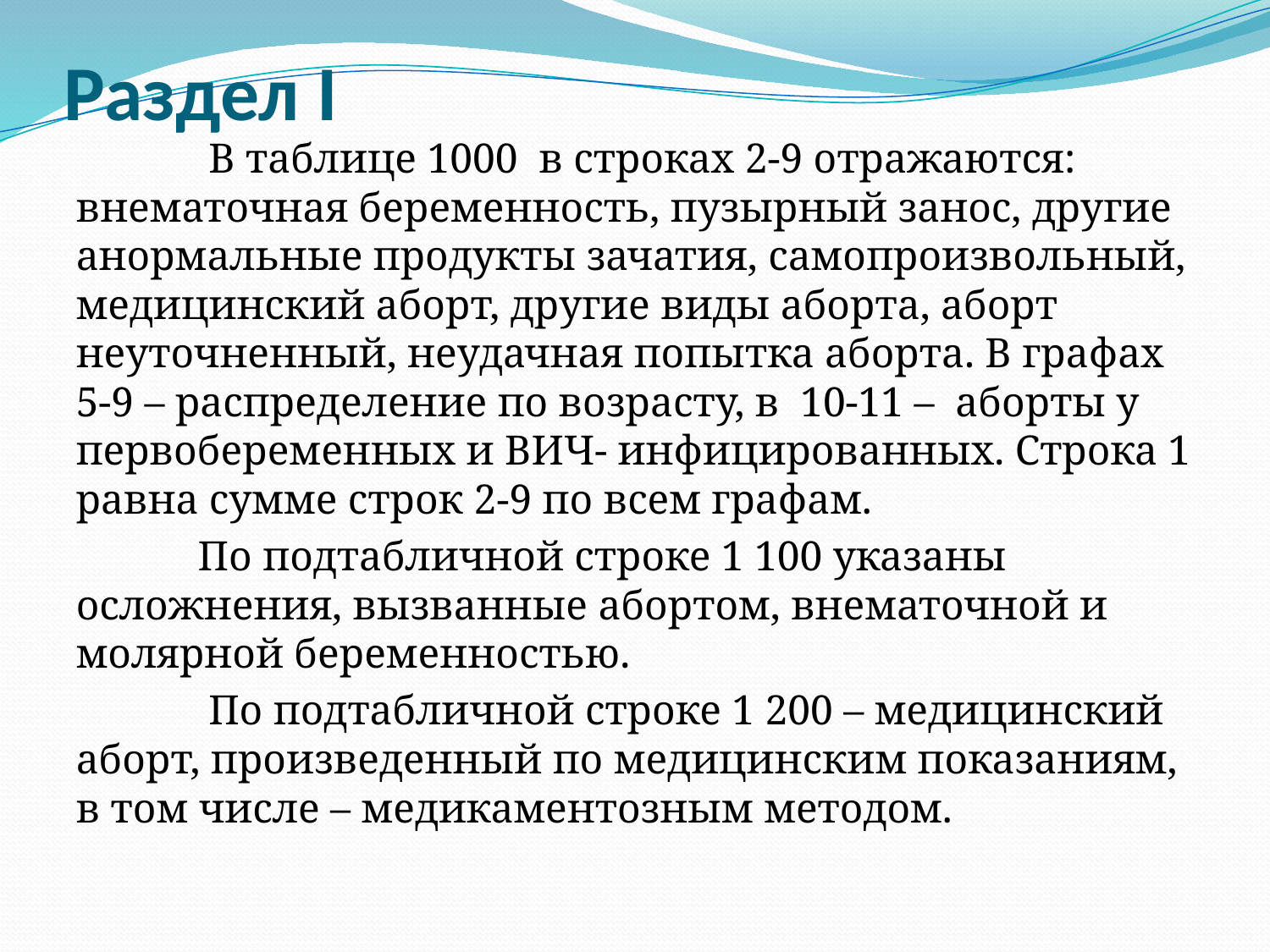

# Раздел I
	 В таблице 1000  в строках 2-9 отражаются: внематочная беременность, пузырный занос, другие анормальные продукты зачатия, самопроизвольный, медицинский аборт, другие виды аборта, аборт неуточненный, неудачная попытка аборта. В графах 5-9 – распределение по возрасту, в  10-11 –  аборты у первобеременных и ВИЧ- инфицированных. Строка 1 равна сумме строк 2-9 по всем графам.
	По подтабличной строке 1 100 указаны осложнения, вызванные абортом, внематочной и молярной беременностью.
	 По подтабличной строке 1 200 – медицинский аборт, произведенный по медицинским показаниям, в том числе – медикаментозным методом.